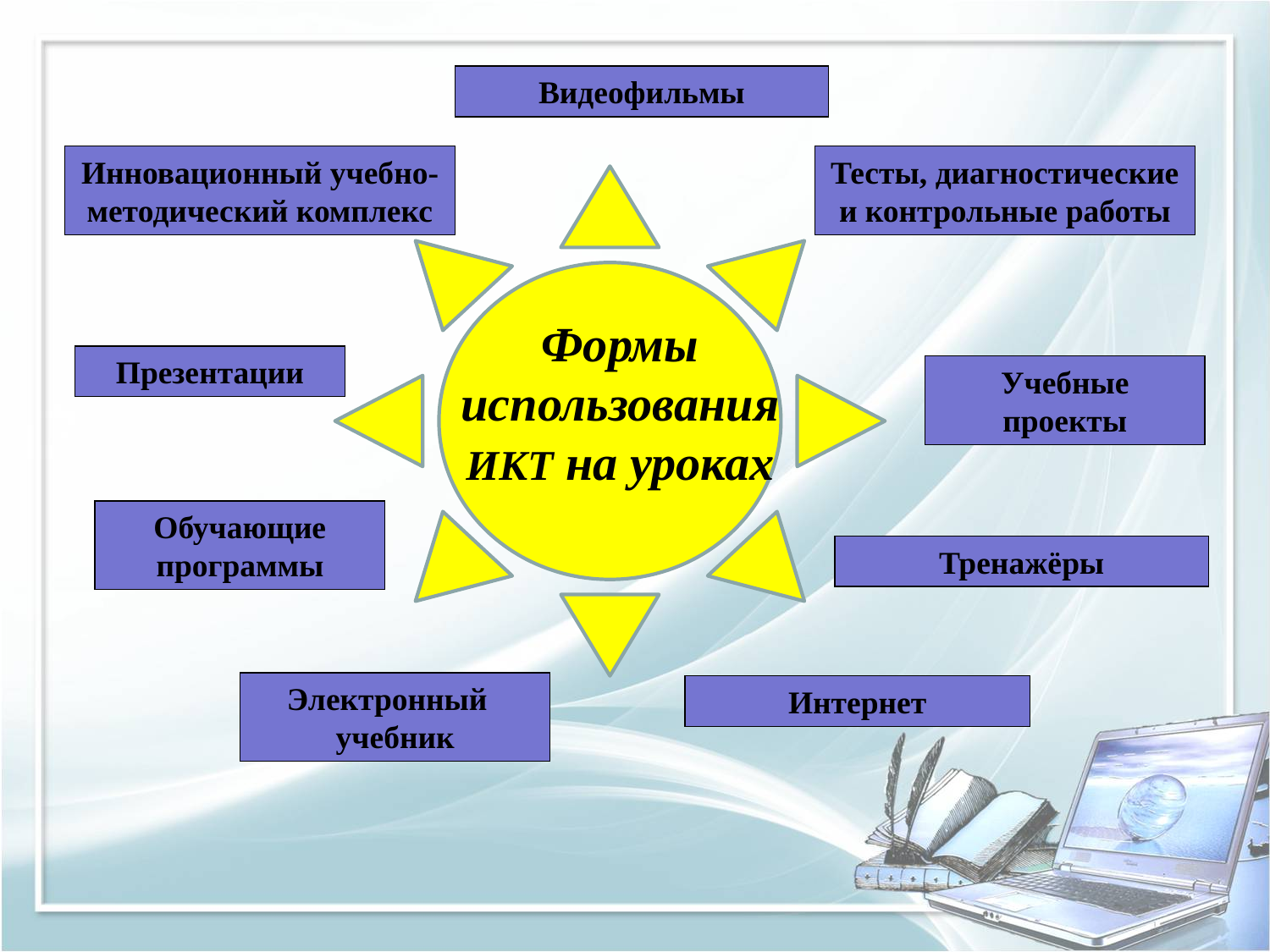

Видеофильмы
Инновационный учебно-методический комплекс
Тесты, диагностические и контрольные работы

Формы использованияИКТ на уроках
Презентации
Учебные проекты
Обучающие программы
Тренажёры
Электронный   учебник
Интернет